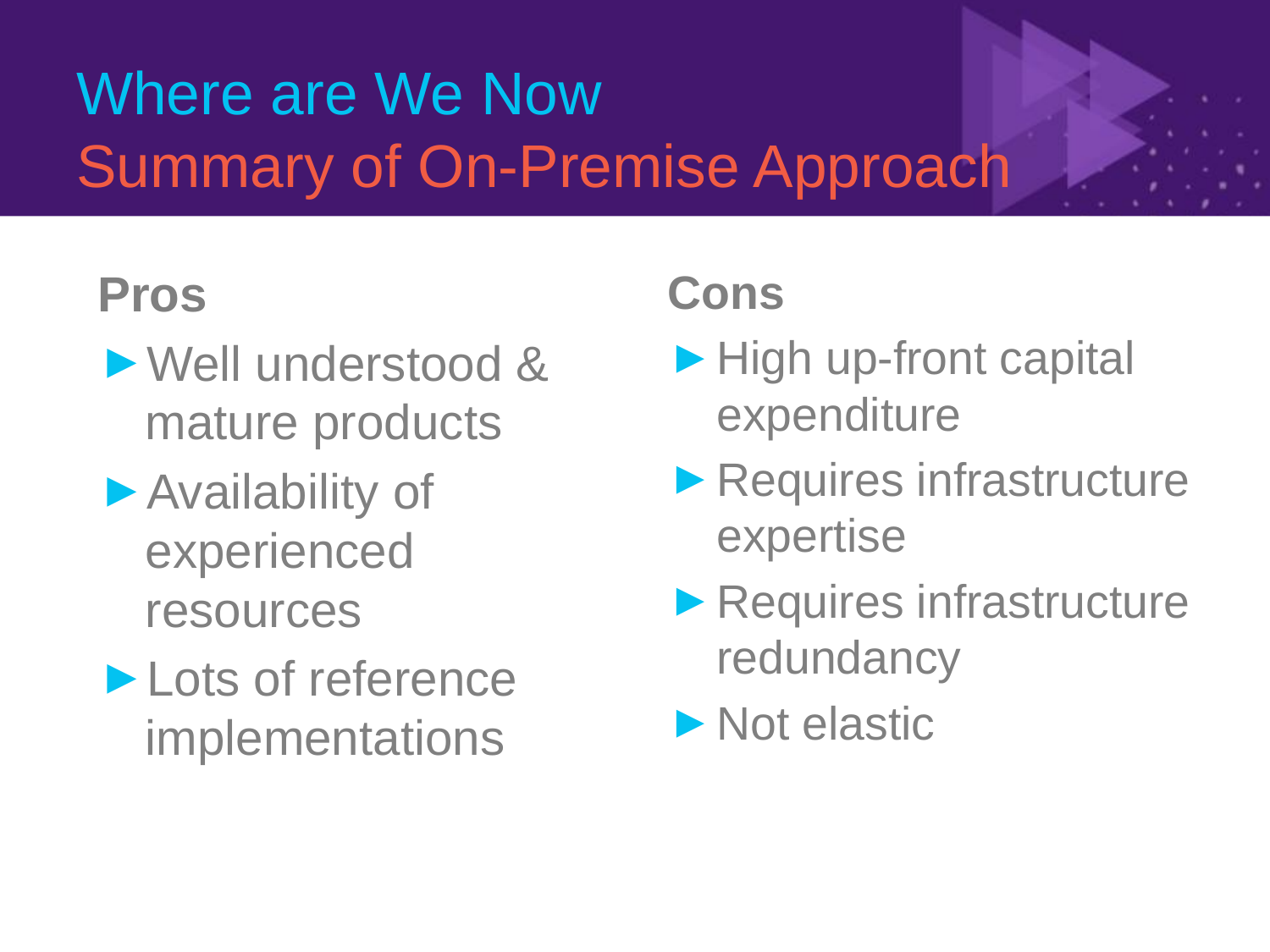

# Where are We Now Summary of On-Premise Approach
Cons
High up-front capital expenditure
Requires infrastructure expertise
Requires infrastructure redundancy
Not elastic

Pros
Well understood & mature products
Availability of experienced resources
Lots of reference implementations

(c) 2011 Microsoft. All rights reserved.